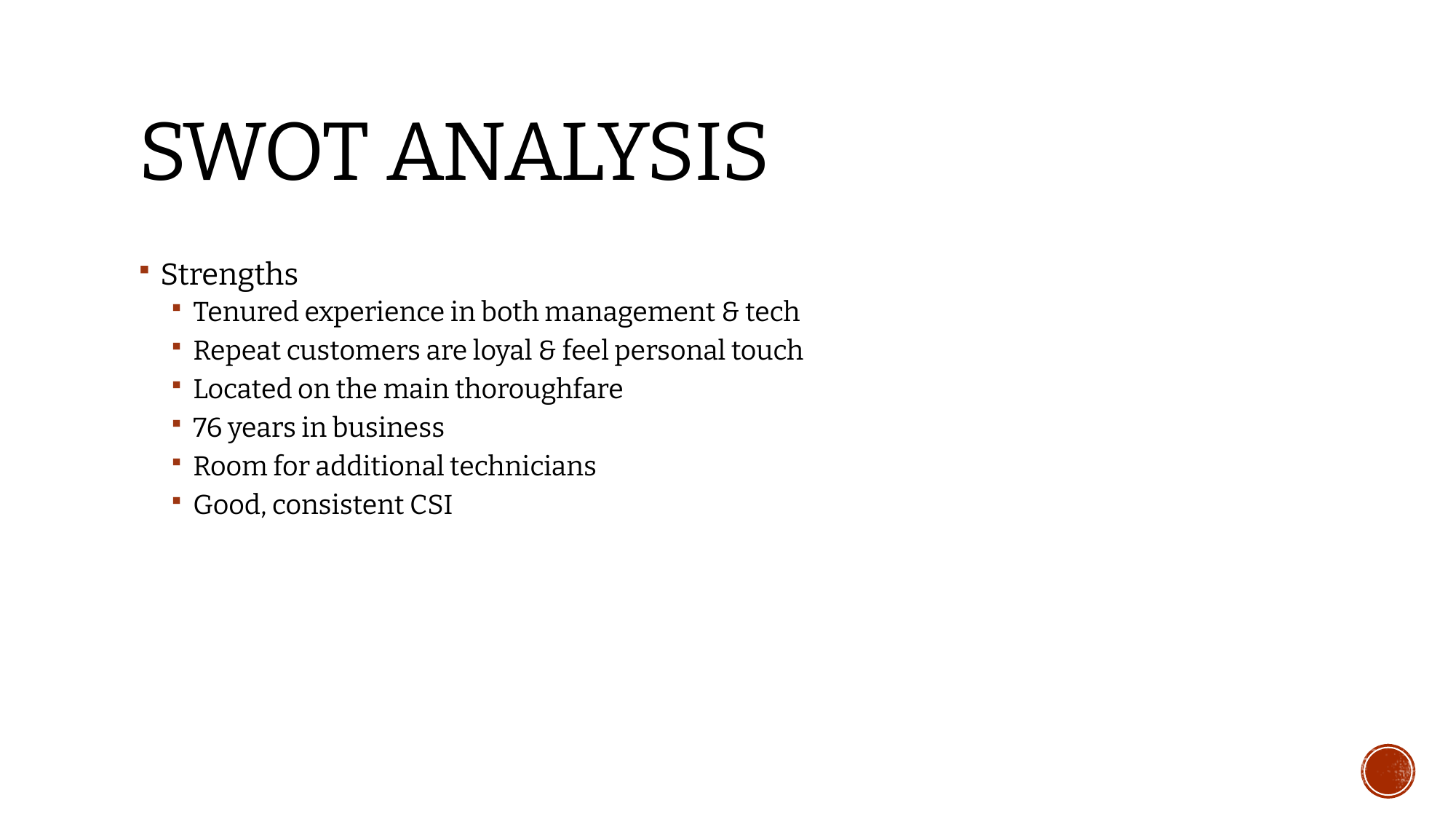

# SWOT Analysis
Strengths
Tenured experience in both management & tech
Repeat customers are loyal & feel personal touch
Located on the main thoroughfare
76 years in business
Room for additional technicians
Good, consistent CSI